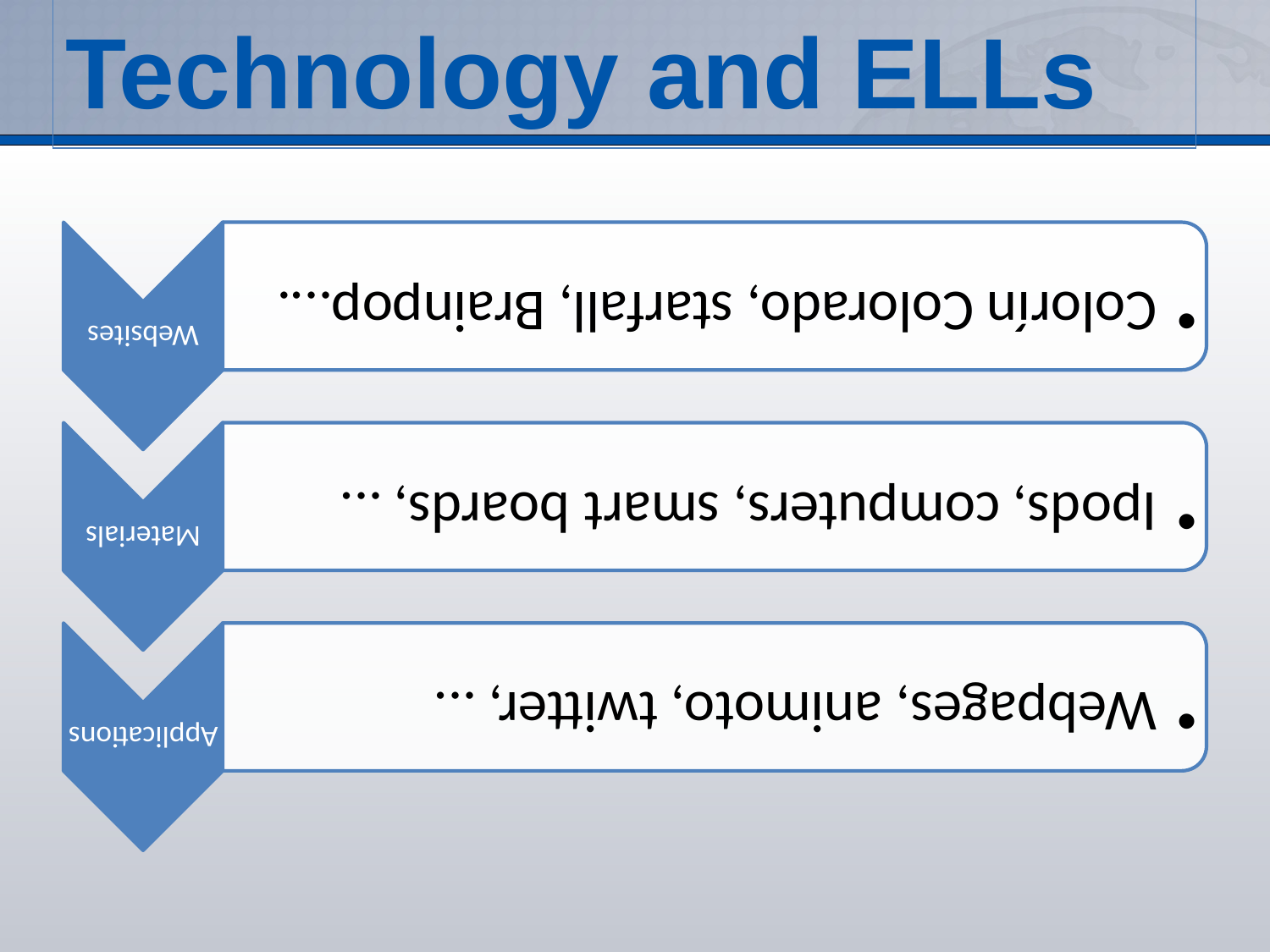

# Technology and ELLs
Websites
Colorín Colorado, starfall, Brainpop….
Materials
Ipods, computers, smart boards, …
Applications
Webpages, animoto, twitter, …